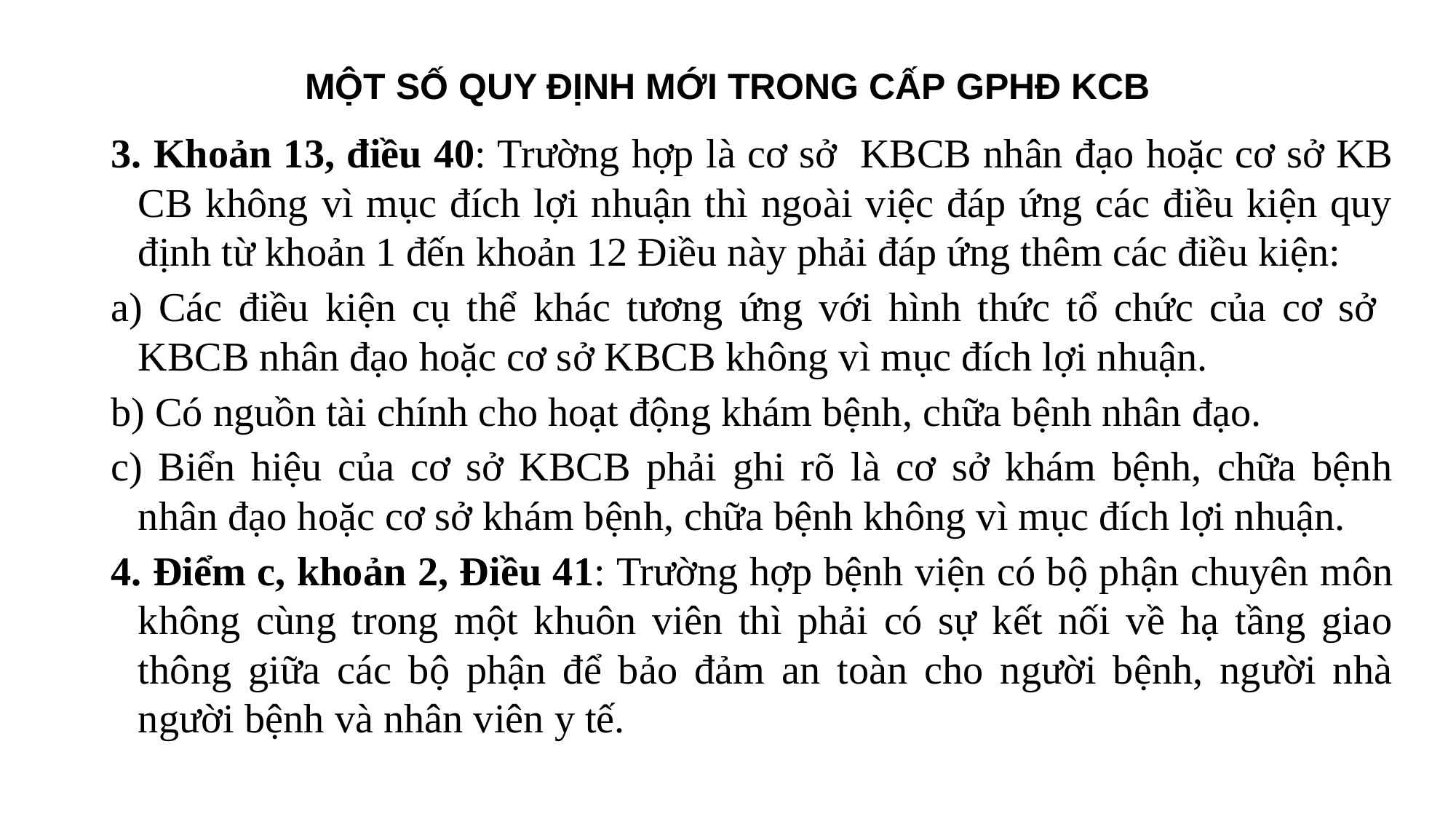

# MỘT SỐ QUY ĐỊNH MỚI TRONG CẤP GPHĐ KCB
3. Khoản 13, điều 40: Trường hợp là cơ sở  KBCB nhân đạo hoặc cơ sở KB CB không vì mục đích lợi nhuận thì ngoài việc đáp ứng các điều kiện quy định từ khoản 1 đến khoản 12 Điều này phải đáp ứng thêm các điều kiện:
a) Các điều kiện cụ thể khác tương ứng với hình thức tổ chức của cơ sở  KBCB nhân đạo hoặc cơ sở KBCB không vì mục đích lợi nhuận.
b) Có nguồn tài chính cho hoạt động khám bệnh, chữa bệnh nhân đạo.
c) Biển hiệu của cơ sở KBCB phải ghi rõ là cơ sở khám bệnh, chữa bệnh nhân đạo hoặc cơ sở khám bệnh, chữa bệnh không vì mục đích lợi nhuận.
4. Điểm c, khoản 2, Điều 41: Trường hợp bệnh viện có bộ phận chuyên môn không cùng trong một khuôn viên thì phải có sự kết nối về hạ tầng giao thông giữa các bộ phận để bảo đảm an toàn cho người bệnh, người nhà người bệnh và nhân viên y tế.